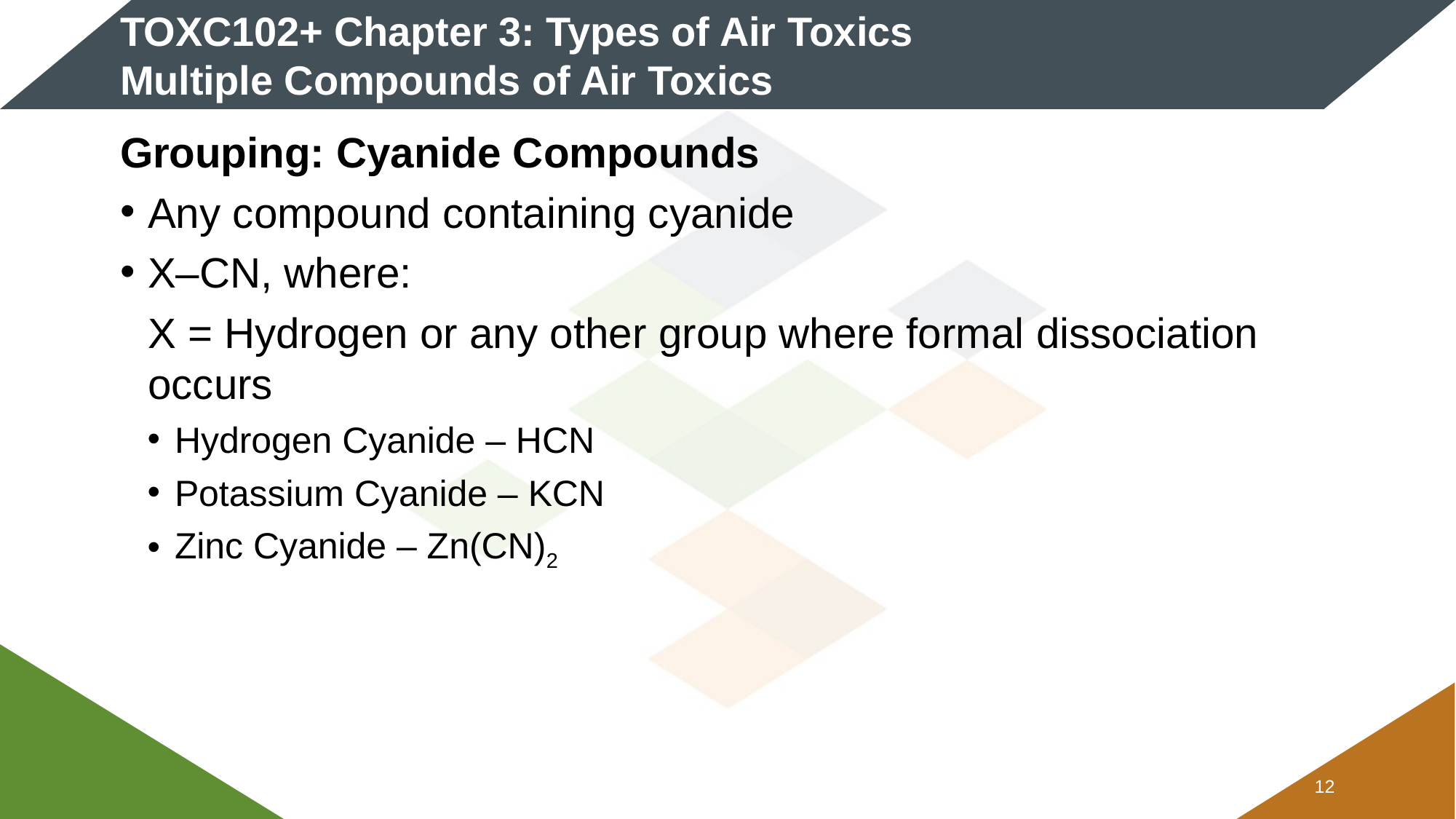

# TOXC102+ Chapter 3: Types of Air Toxics Multiple Compounds of Air Toxics
Grouping: Cyanide Compounds
Any compound containing cyanide
X–CN, where:
	X = Hydrogen or any other group where formal dissociation occurs
Hydrogen Cyanide – HCN
Potassium Cyanide – KCN
Zinc Cyanide – Zn(CN)2
12